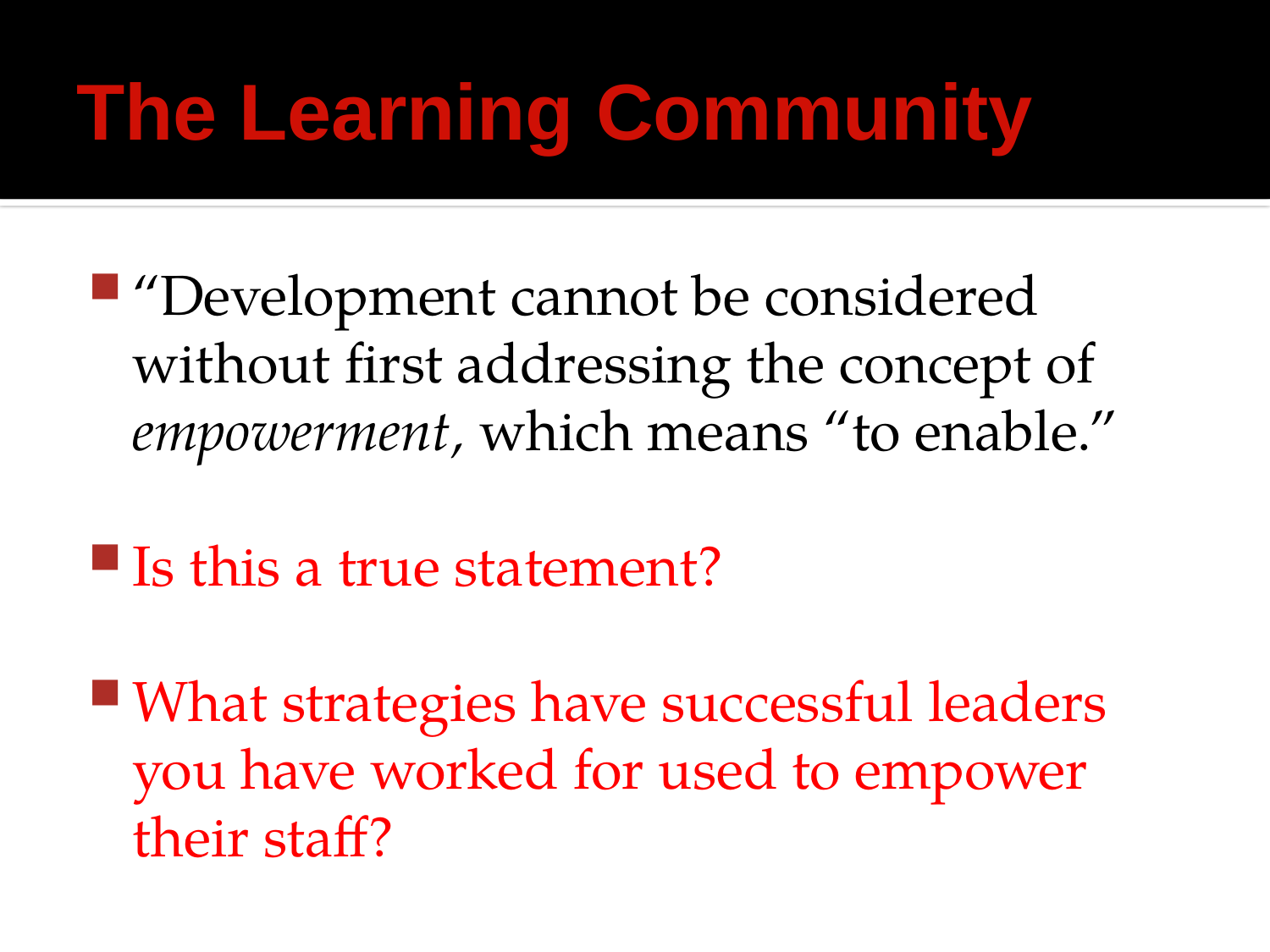

# The Learning Community
“Development cannot be considered without first addressing the concept of empowerment, which means “to enable.”

Is this a true statement?

What strategies have successful leaders you have worked for used to empower their staff?